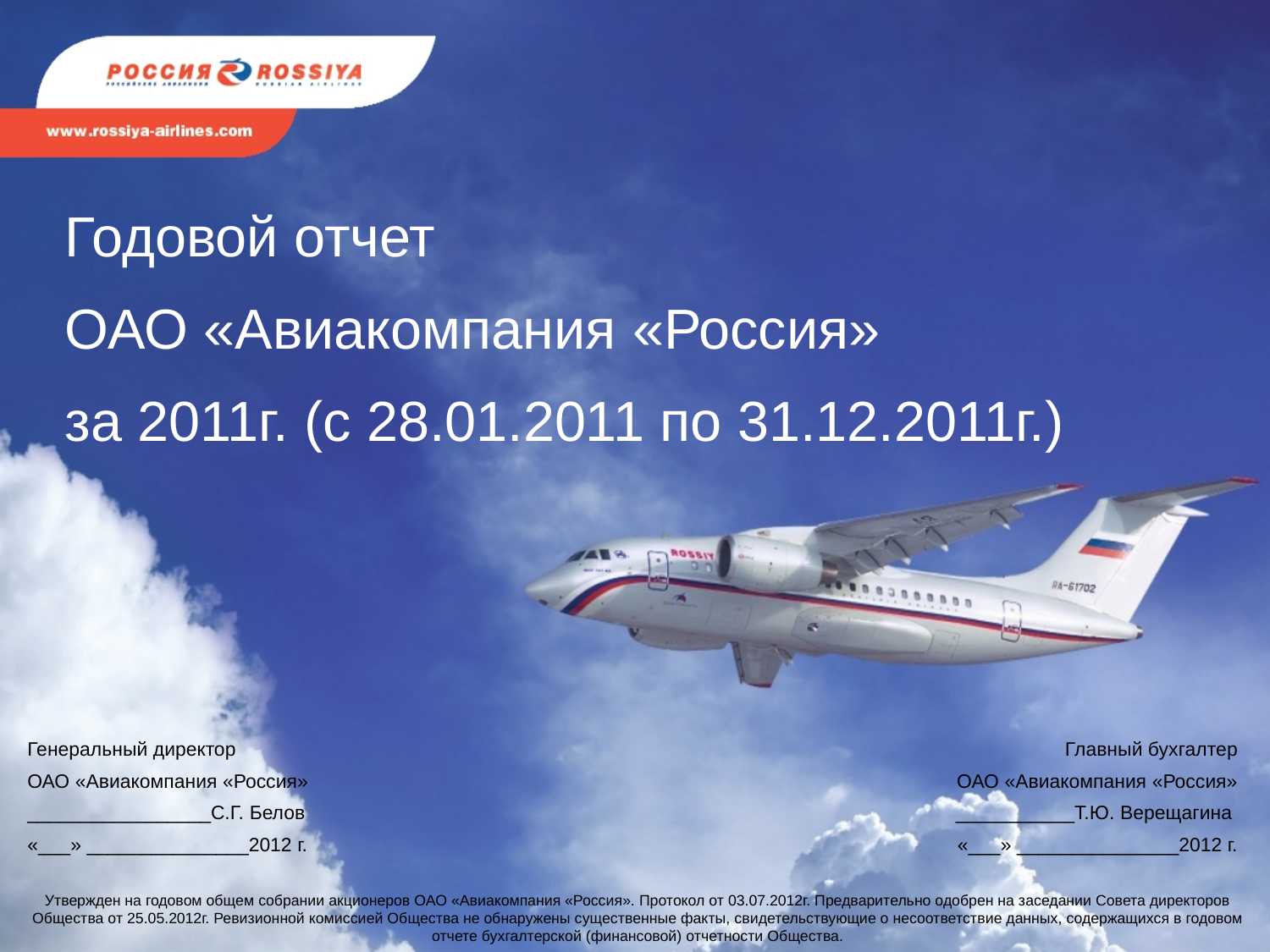

Годовой отчет
ОАО «Авиакомпания «Россия»
за 2011г. (с 28.01.2011 по 31.12.2011г.)

Генеральный директор
ОАО «Авиакомпания «Россия»
_________________С.Г. Белов
«___» _______________2012 г.

Главный бухгалтер
ОАО «Авиакомпания «Россия»
___________Т.Ю. Верещагина
«___» _______________2012 г.

Утвержден на годовом общем собрании акционеров ОАО «Авиакомпания «Россия». Протокол от 03.07.2012г. Предварительно одобрен на заседании Совета директоров Общества от 25.05.2012г. Ревизионной комиссией Общества не обнаружены существенные факты, свидетельствующие о несоответствие данных, содержащихся в годовом отчете бухгалтерской (финансовой) отчетности Общества.